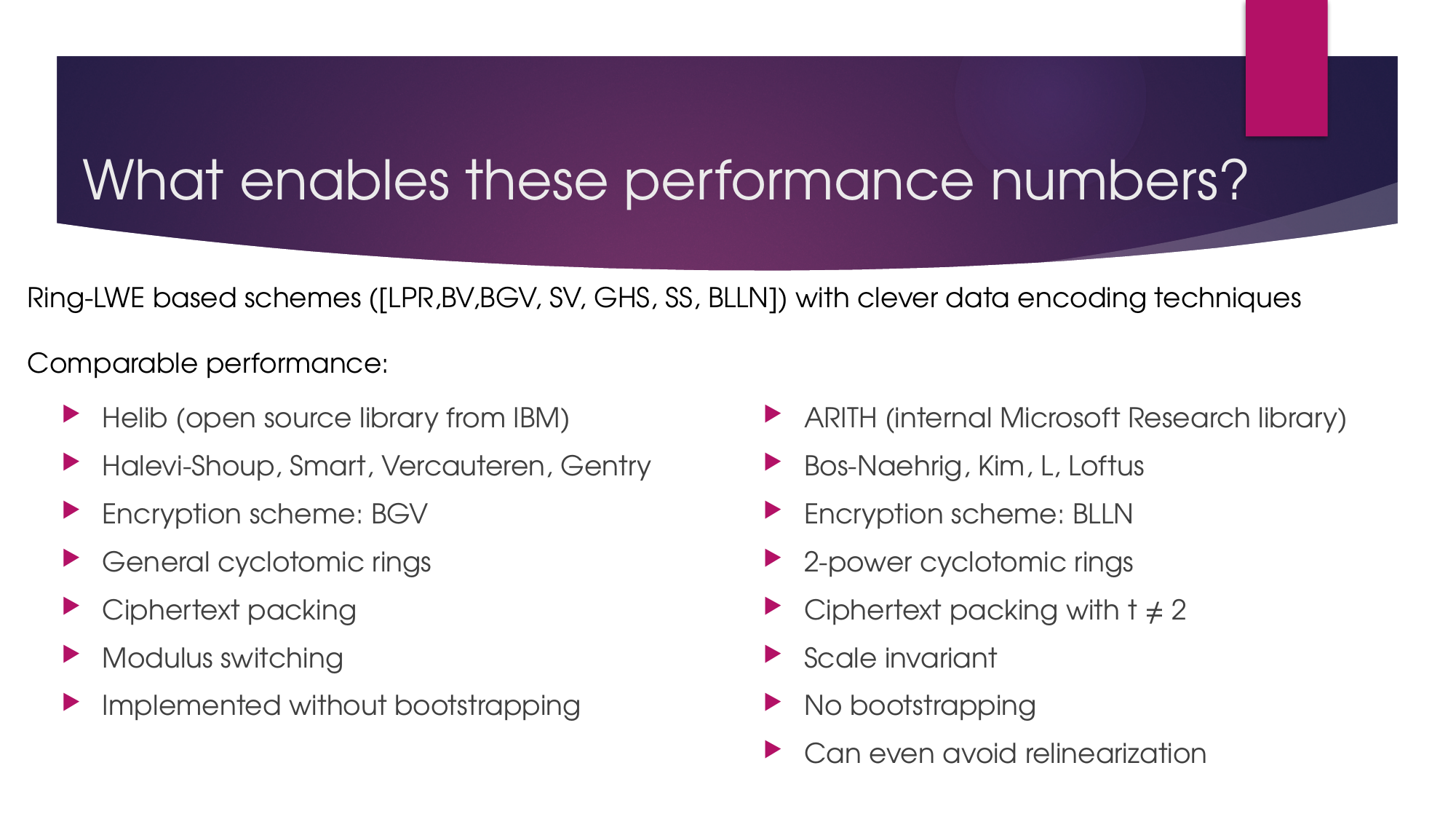

# What enables these performance numbers?
Ring-LWE based schemes ([LPR,BV,BGV, SV, GHS, SS, BLLN]) with clever data encoding techniques

Comparable performance:
Helib (open source library from IBM)
Halevi-Shoup, Smart, Vercauteren, Gentry
Encryption scheme: BGV
General cyclotomic rings
Ciphertext packing
Modulus switching
Implemented without bootstrapping
ARITH (internal Microsoft Research library)
Bos-Naehrig, Kim, L, Loftus
Encryption scheme: BLLN
2-power cyclotomic rings
Ciphertext packing with t ≠ 2
Scale invariant
No bootstrapping
Can even avoid relinearization